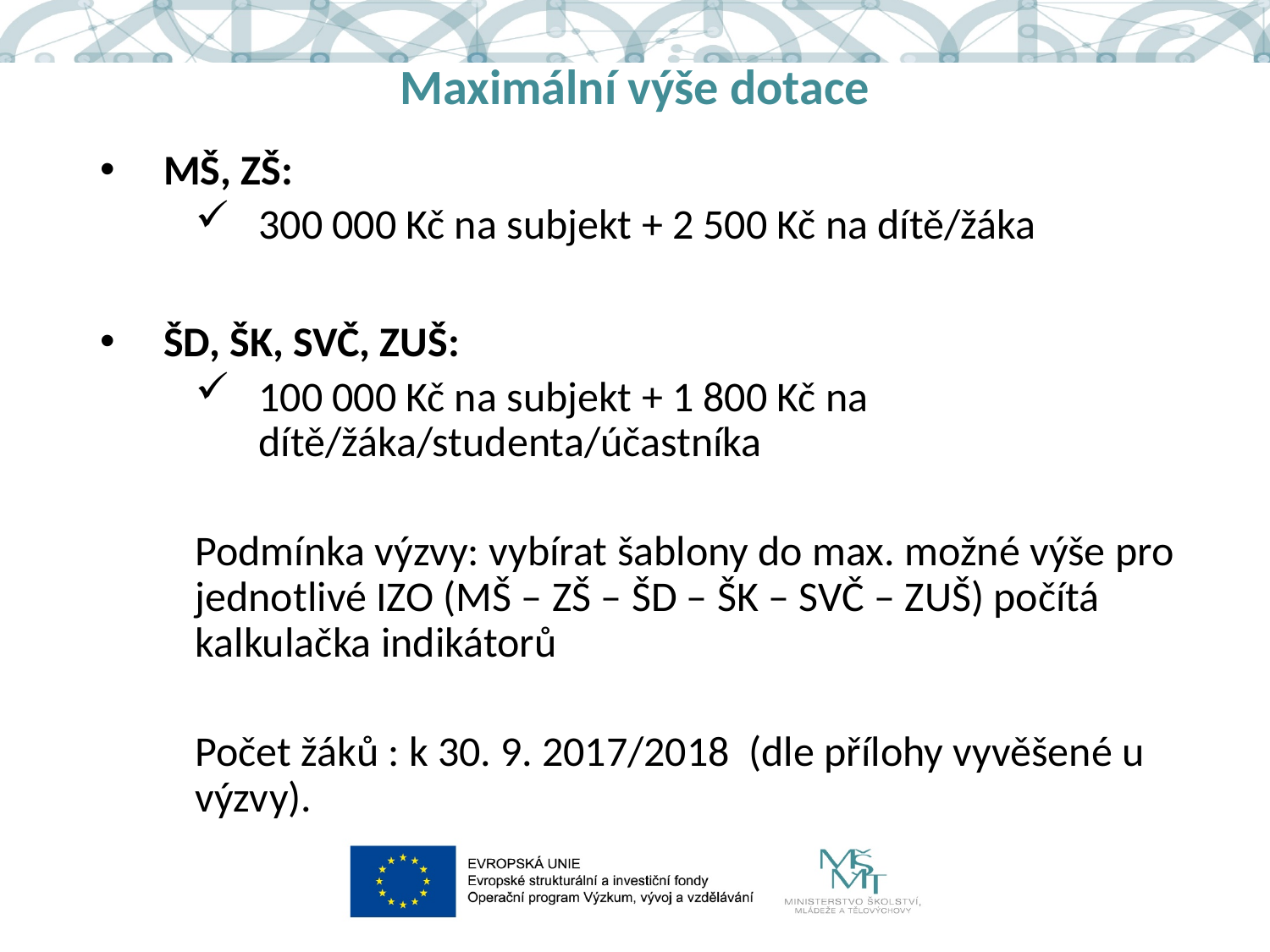

# Maximální výše dotace
MŠ, ZŠ:
300 000 Kč na subjekt + 2 500 Kč na dítě/žáka

ŠD, ŠK, SVČ, ZUŠ:
100 000 Kč na subjekt + 1 800 Kč na dítě/žáka/studenta/účastníka

Podmínka výzvy: vybírat šablony do max. možné výše pro jednotlivé IZO (MŠ – ZŠ – ŠD – ŠK – SVČ – ZUŠ) počítá kalkulačka indikátorů

Počet žáků : k 30. 9. 2017/2018  (dle přílohy vyvěšené u výzvy).